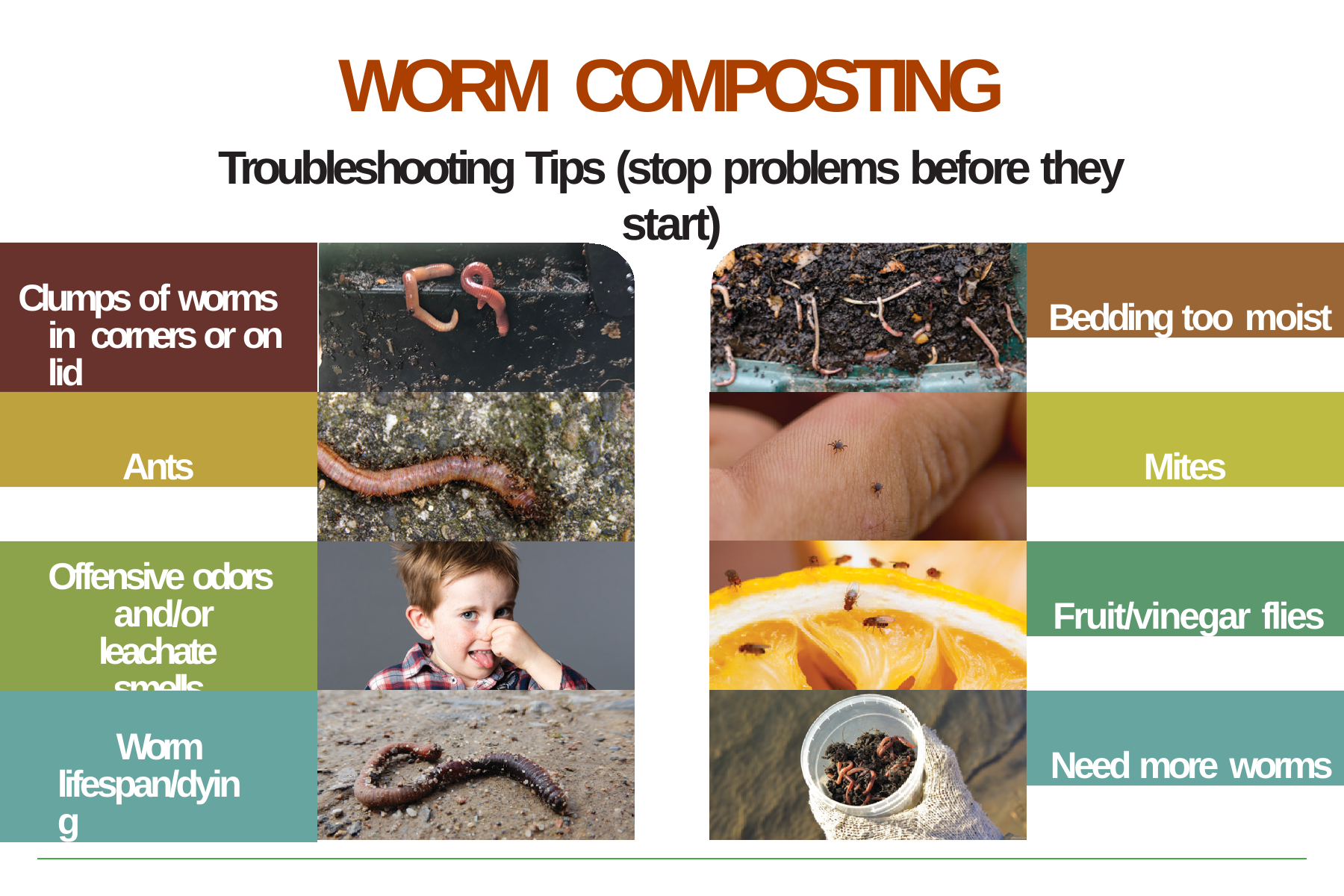

# WORM COMPOSTING
Troubleshooting Tips (stop problems before they start)

Clumps of worms in  corners or on lid

Bedding too moist

Ants

Mites
Offensive odors  and/or leachate  smells

Fruit/vinegar flies

Worm  lifespan/dying

Need more worms